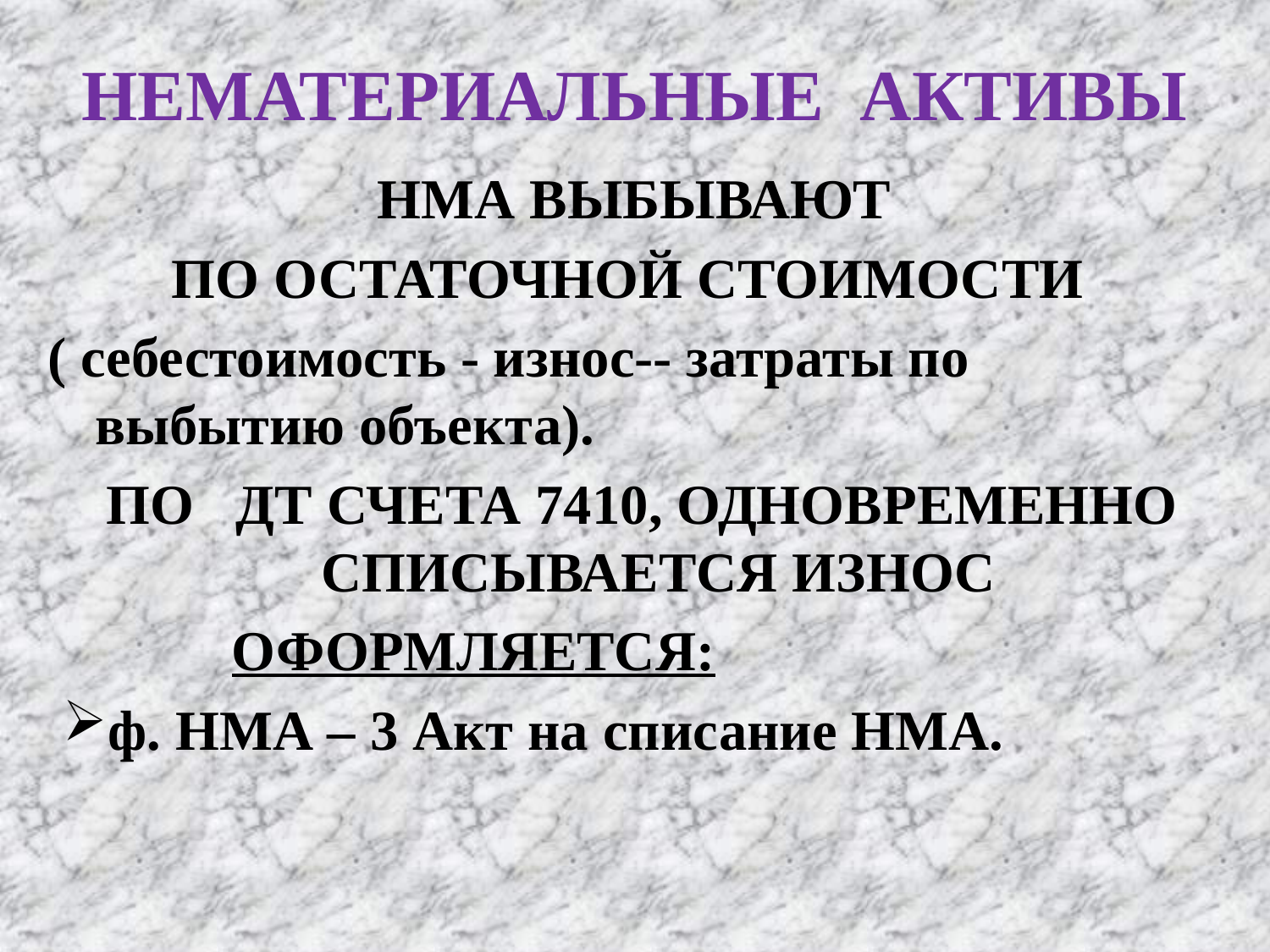

# НЕМАТЕРИАЛЬНЫЕ  АКТИВЫ
 НМА ВЫБЫВАЮТ
ПО ОСТАТОЧНОЙ СТОИМОСТИ
( себестоимость - износ-- затраты по выбытию объекта).
 ПО   ДТ СЧЕТА 7410, ОДНОВРЕМЕННО СПИСЫВАЕТСЯ ИЗНОС
             ОФОРМЛЯЕТСЯ:
ф. НМА – 3 Акт на списание НМА.